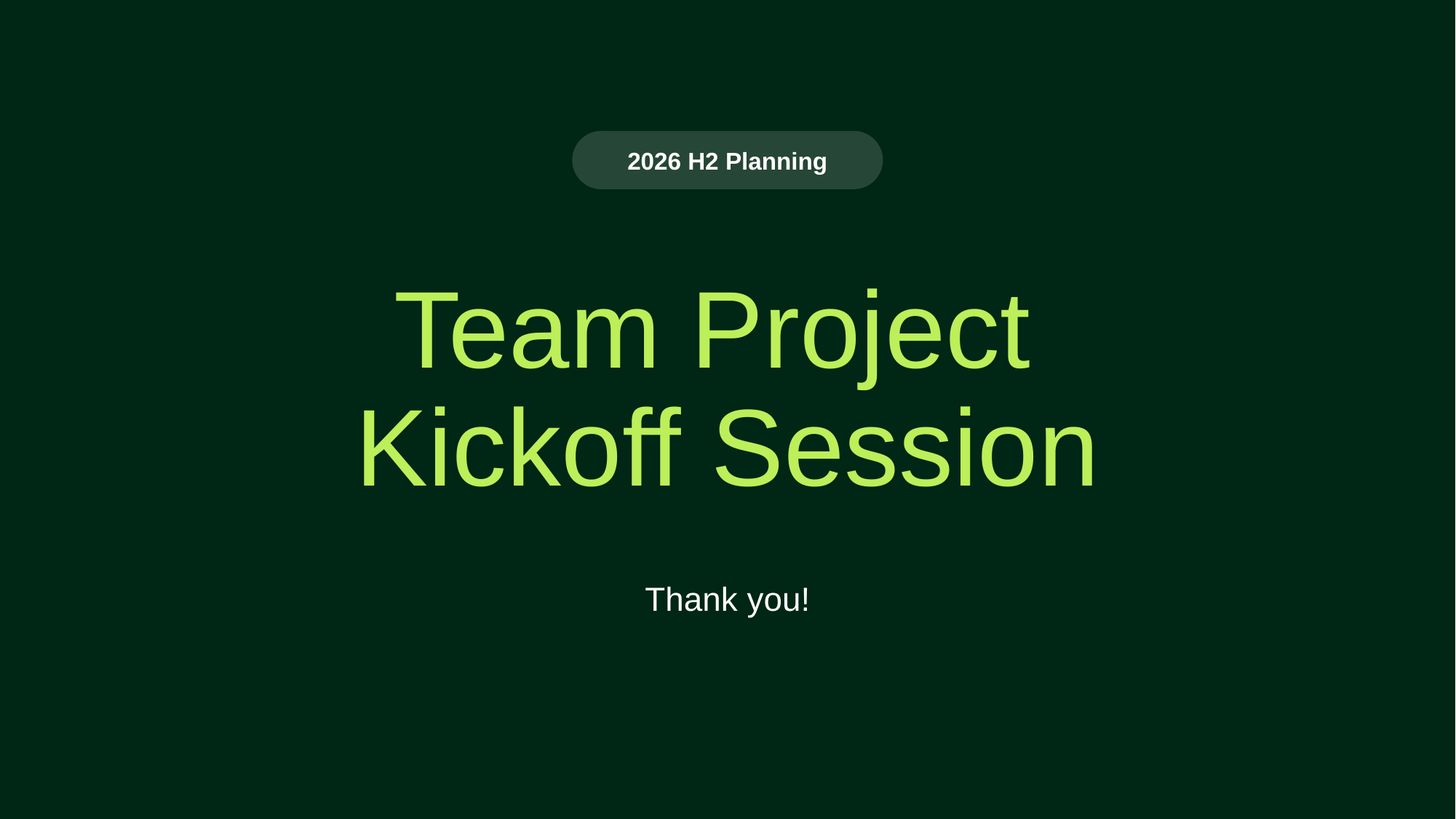

2026 H2 Planning
# Team Project Kickoff Session
Thank you!